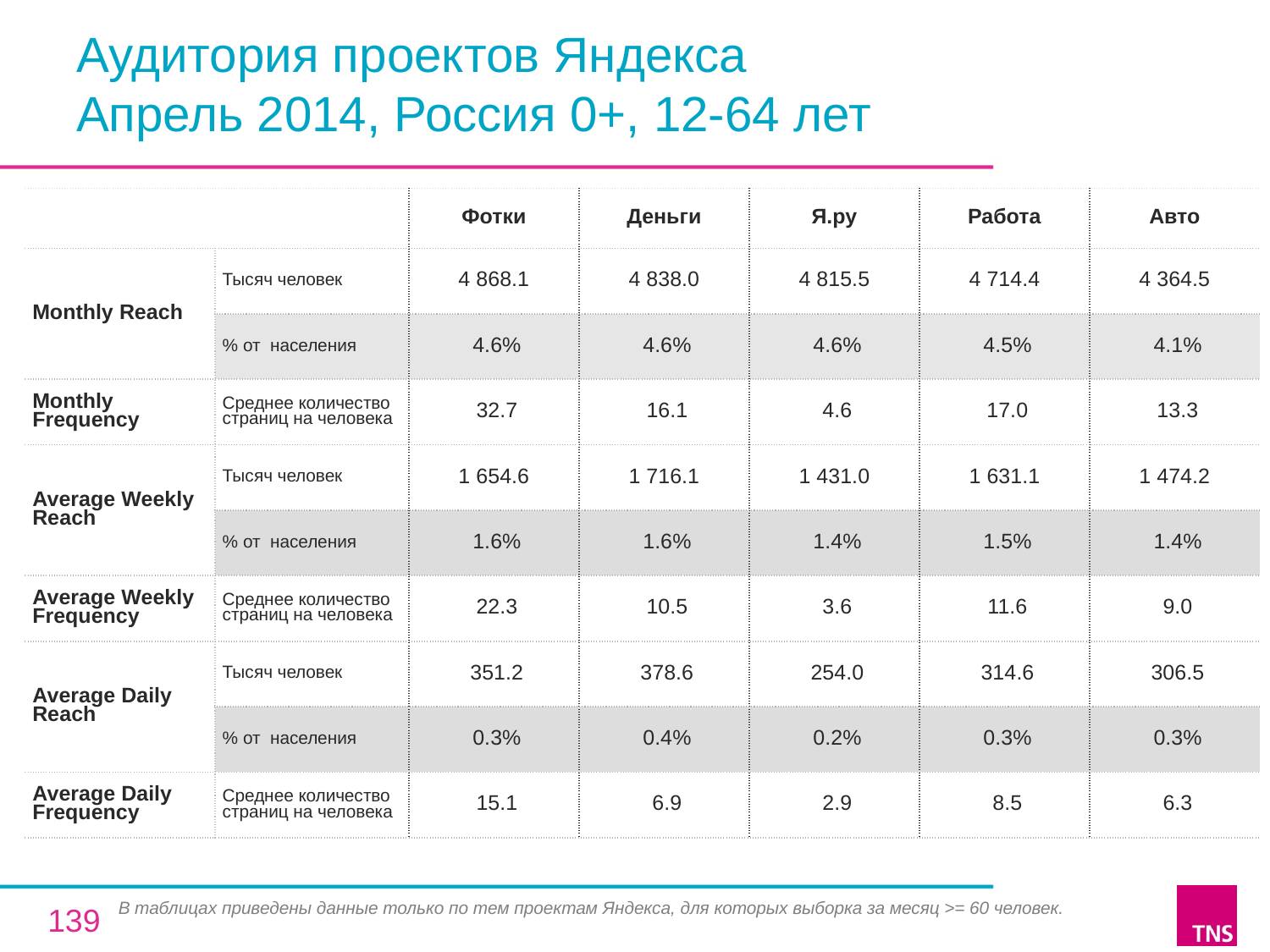

# Аудитория проектов Яндекса Апрель 2014, Россия 0+, 12-64 лет
|  |  | Фотки | Деньги | Я.ру | Работа | Авто |
| --- | --- | --- | --- | --- | --- | --- |
| Monthly Reach | Тысяч человек | 4 868.1 | 4 838.0 | 4 815.5 | 4 714.4 | 4 364.5 |
|  | % от населения | 4.6% | 4.6% | 4.6% | 4.5% | 4.1% |
| Monthly Frequency | Среднее количество страниц на человека | 32.7 | 16.1 | 4.6 | 17.0 | 13.3 |
| Average Weekly Reach | Тысяч человек | 1 654.6 | 1 716.1 | 1 431.0 | 1 631.1 | 1 474.2 |
|  | % от населения | 1.6% | 1.6% | 1.4% | 1.5% | 1.4% |
| Average Weekly Frequency | Среднее количество страниц на человека | 22.3 | 10.5 | 3.6 | 11.6 | 9.0 |
| Average Daily Reach | Тысяч человек | 351.2 | 378.6 | 254.0 | 314.6 | 306.5 |
|  | % от населения | 0.3% | 0.4% | 0.2% | 0.3% | 0.3% |
| Average Daily Frequency | Среднее количество страниц на человека | 15.1 | 6.9 | 2.9 | 8.5 | 6.3 |
В таблицах приведены данные только по тем проектам Яндекса, для которых выборка за месяц >= 60 человек.
139